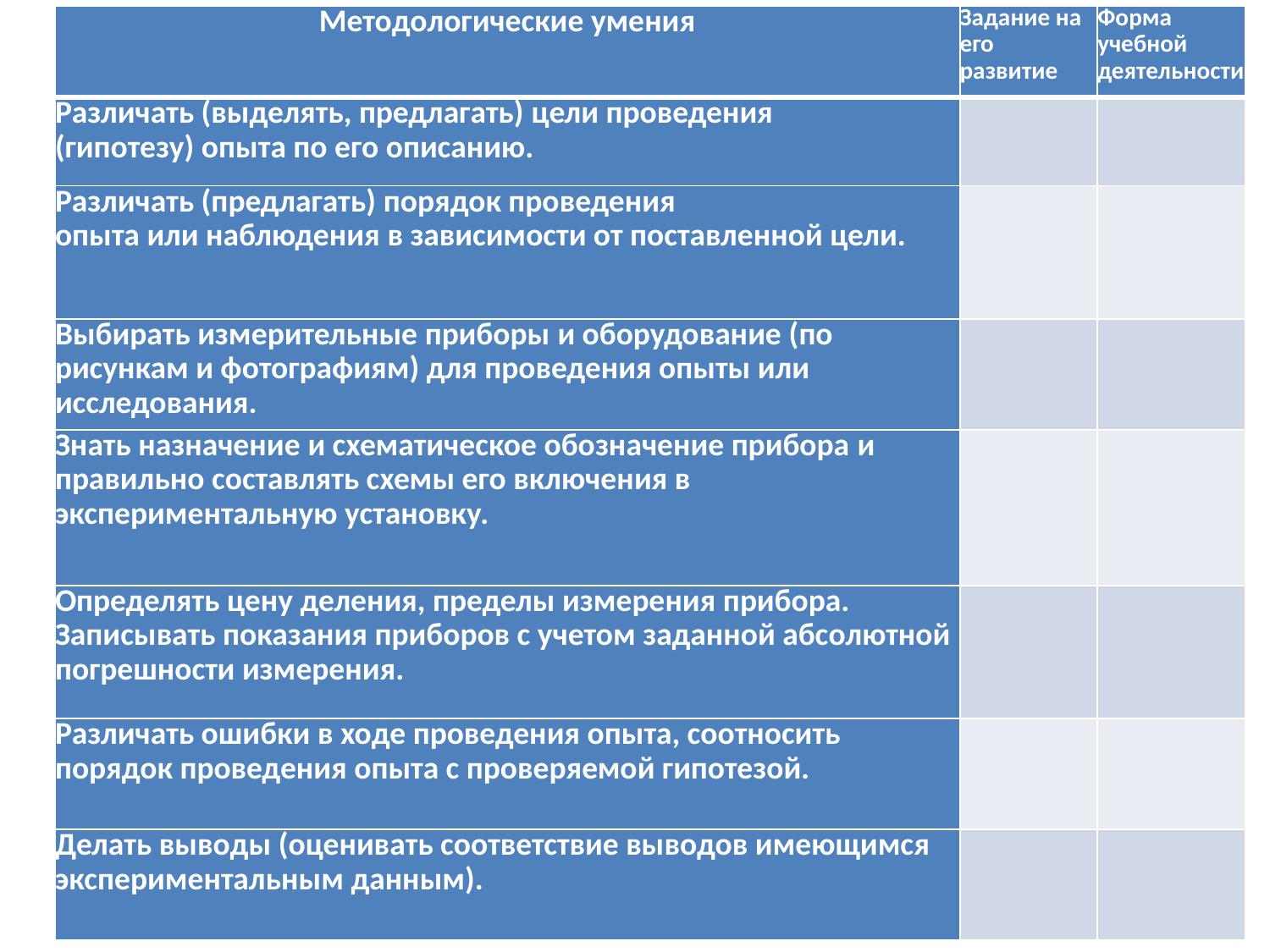

| Методологические умения | Задание на его развитие | Форма учебной деятельности |
| --- | --- | --- |
| Различать (выделять, предлагать) цели проведения (гипотезу) опыта по его описанию. |  |  |
| Различать (предлагать) порядок проведения опыта или наблюдения в зависимости от поставленной цели. |  |  |
| Выбирать измерительные приборы и оборудование (по рисункам и фотографиям) для проведения опыты или исследования. |  |  |
| Знать назначение и схематическое обозначение прибора и правильно составлять схемы его включения в экспериментальную установку. |  |  |
| Определять цену деления, пределы измерения прибора. Записывать показания приборов с учетом заданной абсолютной погрешности измерения. |  |  |
| Различать ошибки в ходе проведения опыта, соотносить порядок проведения опыта с проверяемой гипотезой. |  |  |
| Делать выводы (оценивать соответствие выводов имеющимся экспериментальным данным). |  |  |